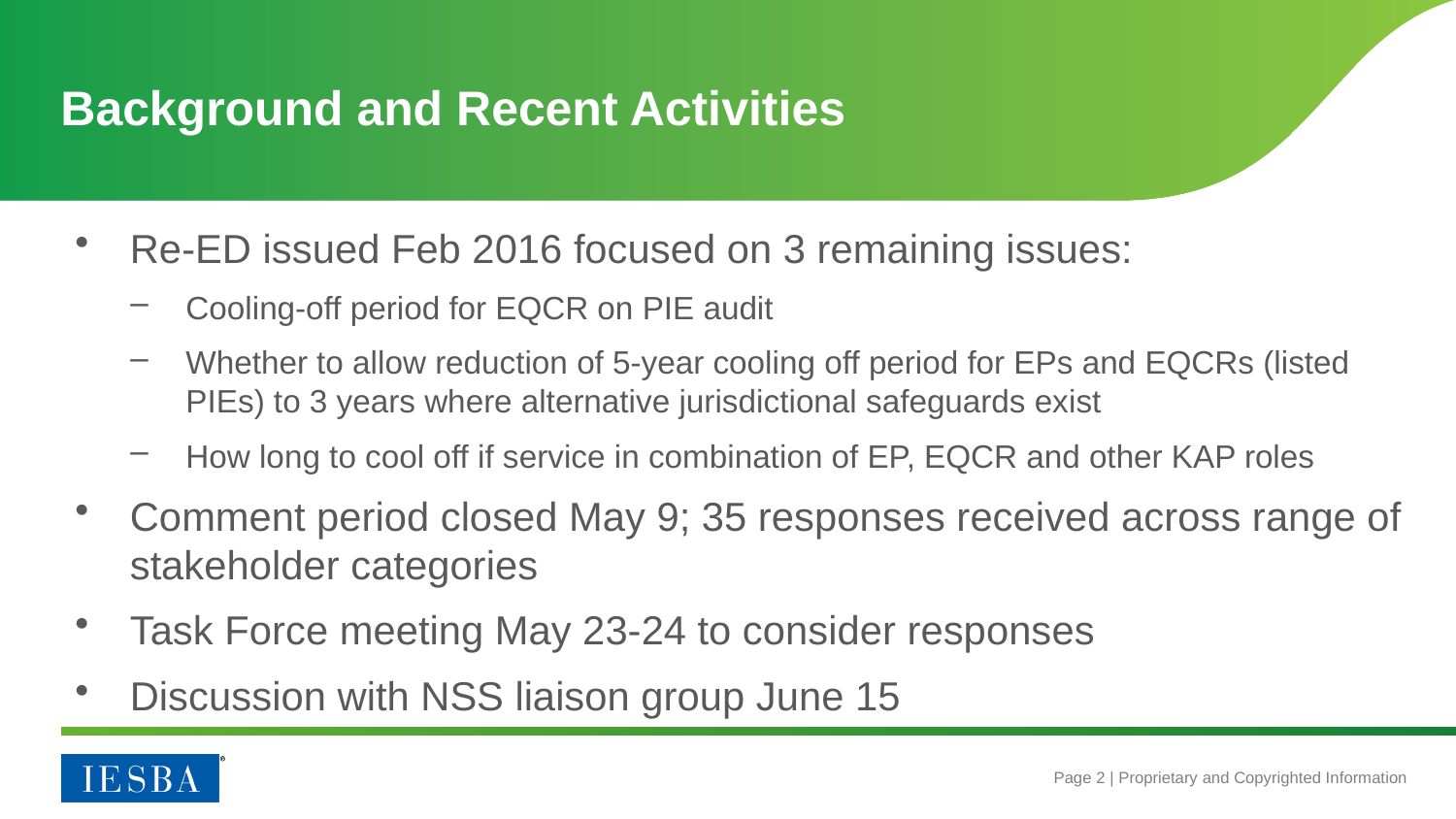

# Background and Recent Activities
Re-ED issued Feb 2016 focused on 3 remaining issues:
Cooling-off period for EQCR on PIE audit
Whether to allow reduction of 5-year cooling off period for EPs and EQCRs (listed PIEs) to 3 years where alternative jurisdictional safeguards exist
How long to cool off if service in combination of EP, EQCR and other KAP roles
Comment period closed May 9; 35 responses received across range of stakeholder categories
Task Force meeting May 23-24 to consider responses
Discussion with NSS liaison group June 15